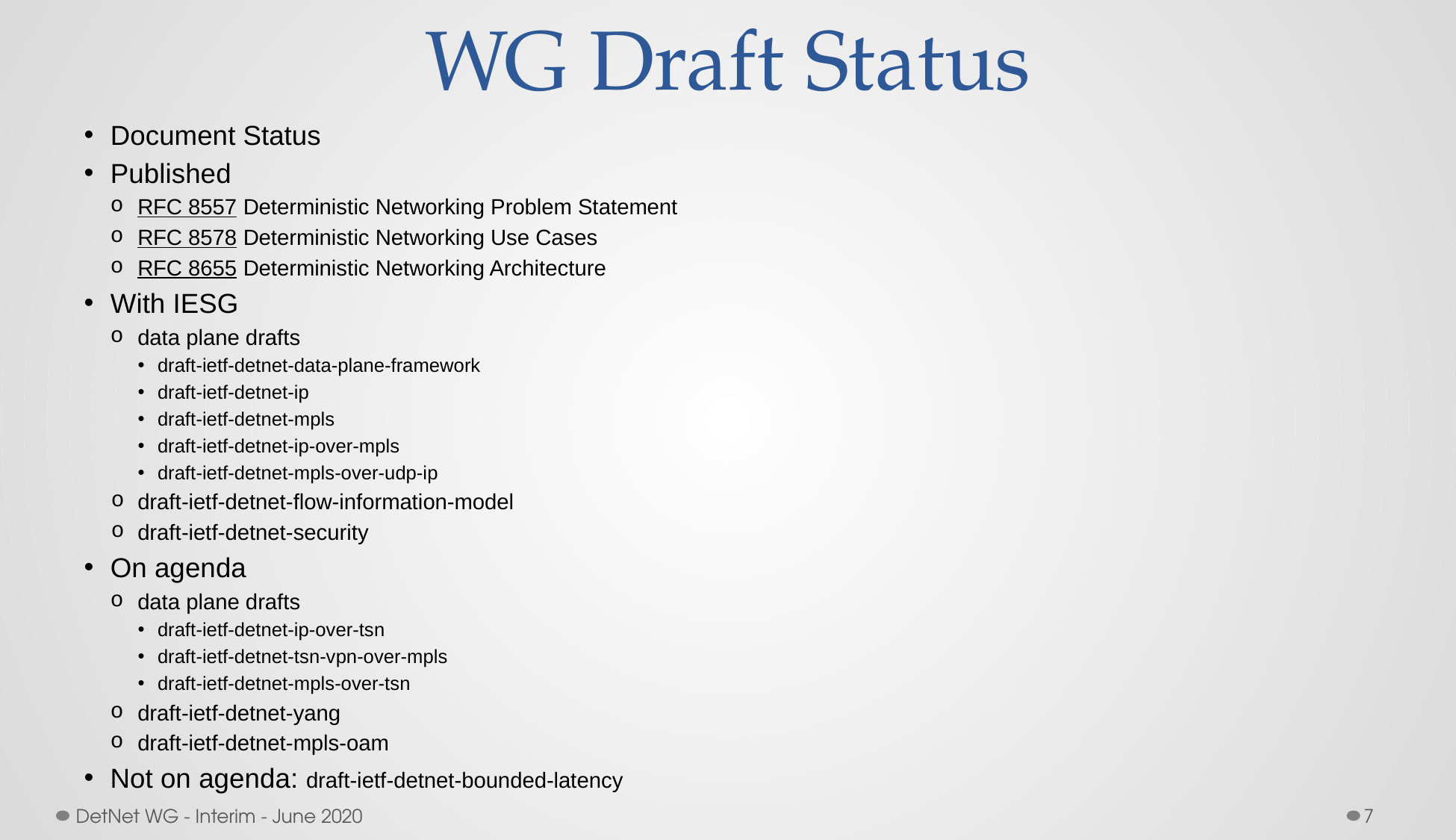

# WG Draft Status
Document Status
Published
RFC 8557 Deterministic Networking Problem Statement
RFC 8578 Deterministic Networking Use Cases
RFC 8655 Deterministic Networking Architecture
With IESG
data plane drafts
draft-ietf-detnet-data-plane-framework
draft-ietf-detnet-ip
draft-ietf-detnet-mpls
draft-ietf-detnet-ip-over-mpls
draft-ietf-detnet-mpls-over-udp-ip
draft-ietf-detnet-flow-information-model
draft-ietf-detnet-security
On agenda
data plane drafts
draft-ietf-detnet-ip-over-tsn
draft-ietf-detnet-tsn-vpn-over-mpls
draft-ietf-detnet-mpls-over-tsn
draft-ietf-detnet-yang
draft-ietf-detnet-mpls-oam
Not on agenda: draft-ietf-detnet-bounded-latency

DetNet WG - Interim - June 2020
7